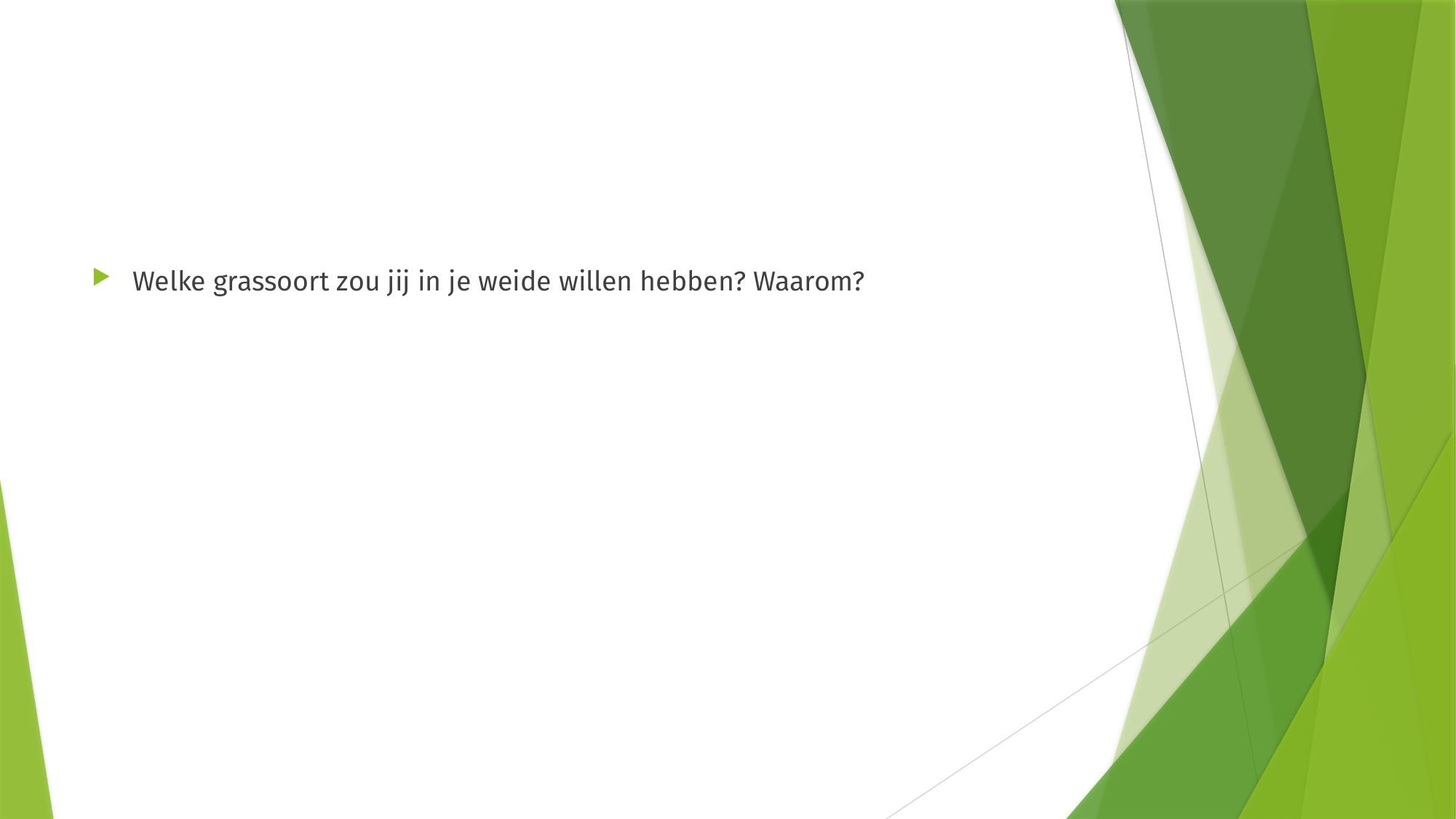

Welke grassoort zou jij in je weide willen hebben? Waarom?